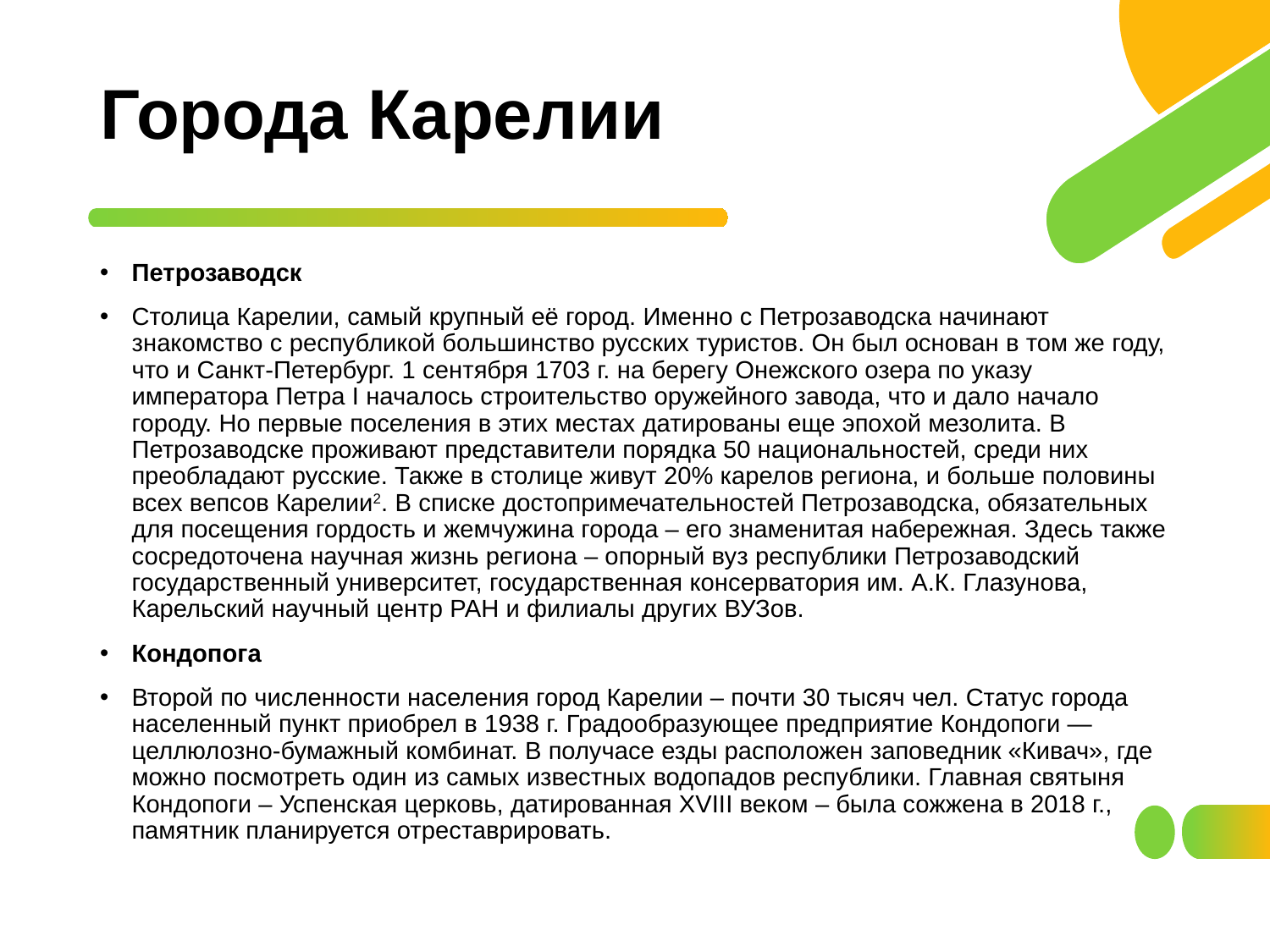

# Города Карелии
Петрозаводск
Столица Карелии, самый крупный её город. Именно с Петрозаводска начинают знакомство с республикой большинство русских туристов. Он был основан в том же году, что и Санкт-Петербург. 1 сентября 1703 г. на берегу Онежского озера по указу императора Петра I началось строительство оружейного завода, что и дало начало городу. Но первые поселения в этих местах датированы еще эпохой мезолита. В Петрозаводске проживают представители порядка 50 национальностей, среди них преобладают русские. Также в столице живут 20% карелов региона, и больше половины всех вепсов Карелии2. В списке достопримечательностей Петрозаводска, обязательных для посещения гордость и жемчужина города – его знаменитая набережная. Здесь также сосредоточена научная жизнь региона – опорный вуз республики Петрозаводский государственный университет, государственная консерватория им. А.К. Глазунова, Карельский научный центр РАН и филиалы других ВУЗов.
Кондопога
Второй по численности населения город Карелии – почти 30 тысяч чел. Статус города населенный пункт приобрел в 1938 г. Градообразующее предприятие Кондопоги — целлюлозно-бумажный комбинат. В получасе езды расположен заповедник «Кивач», где можно посмотреть один из самых известных водопадов республики. Главная святыня Кондопоги – Успенская церковь, датированная XVIII веком – была сожжена в 2018 г., памятник планируется отреставрировать.